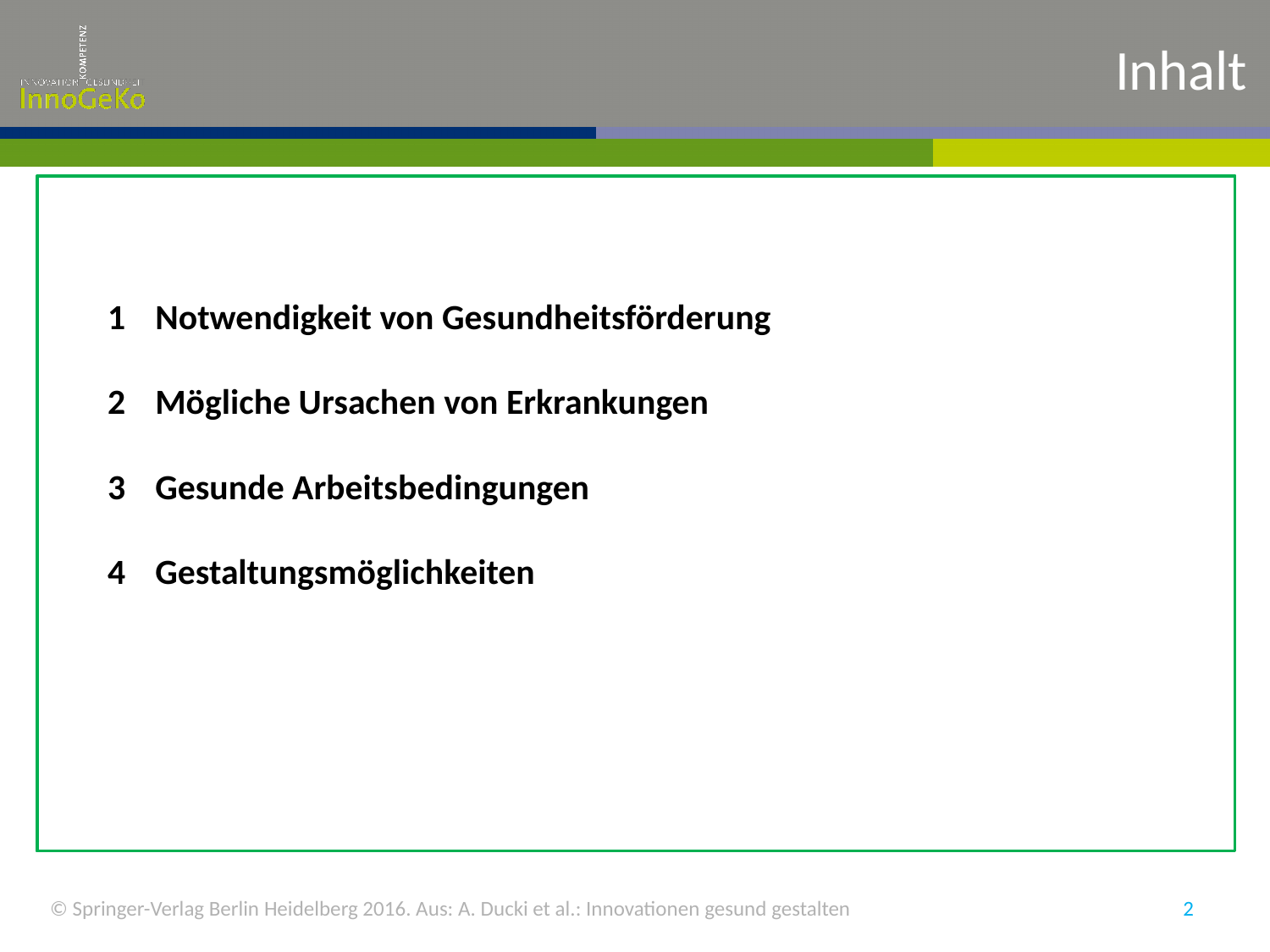

# Inhalt
Notwendigkeit von Gesundheitsförderung
Mögliche Ursachen von Erkrankungen
Gesunde Arbeitsbedingungen
Gestaltungsmöglichkeiten

© Springer-Verlag Berlin Heidelberg 2016. Aus: A. Ducki et al.: Innovationen gesund gestalten

2